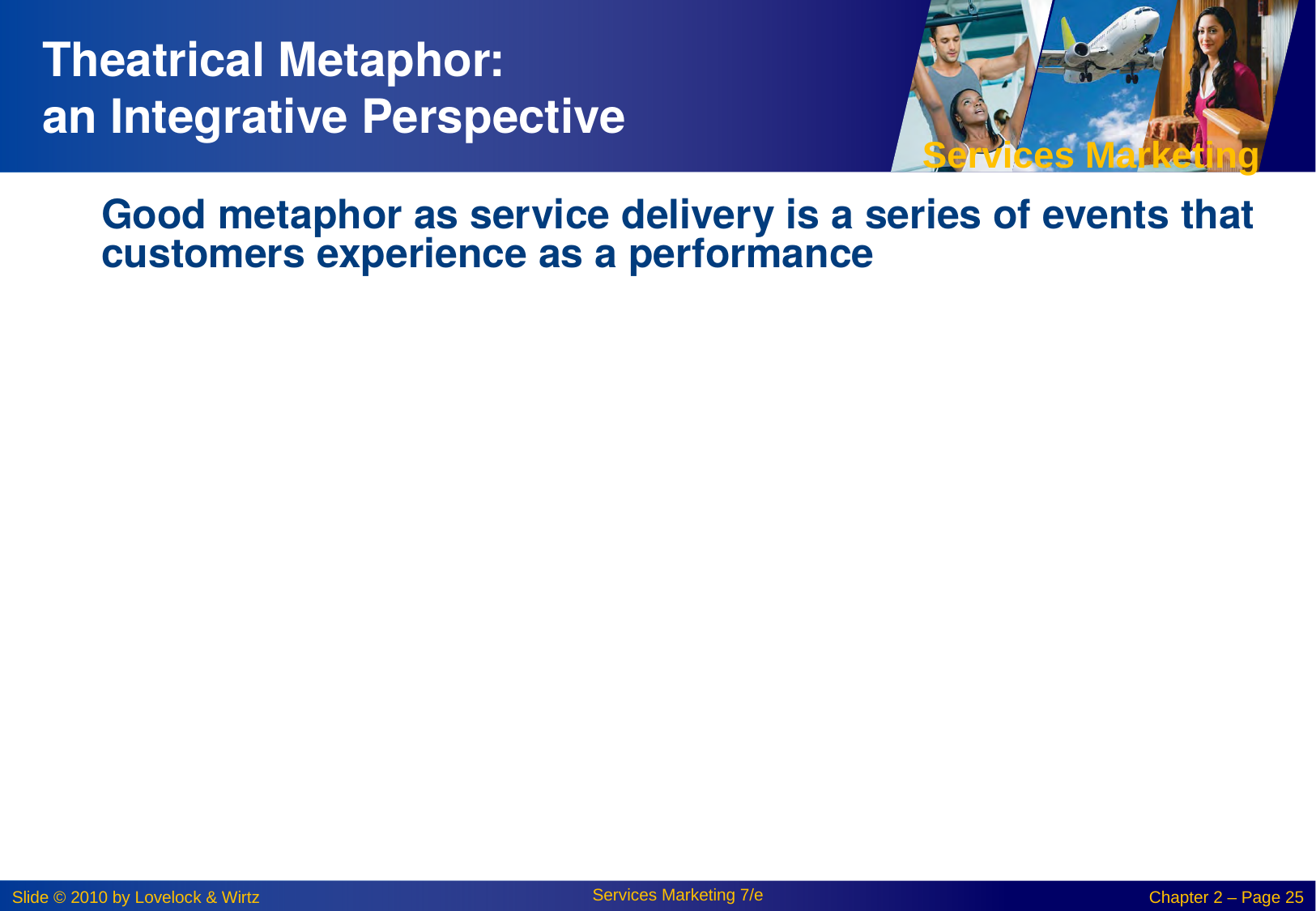

# Theatrical Metaphor: an Integrative Perspective
	Good metaphor as service delivery is a series of events that customers experience as a performance